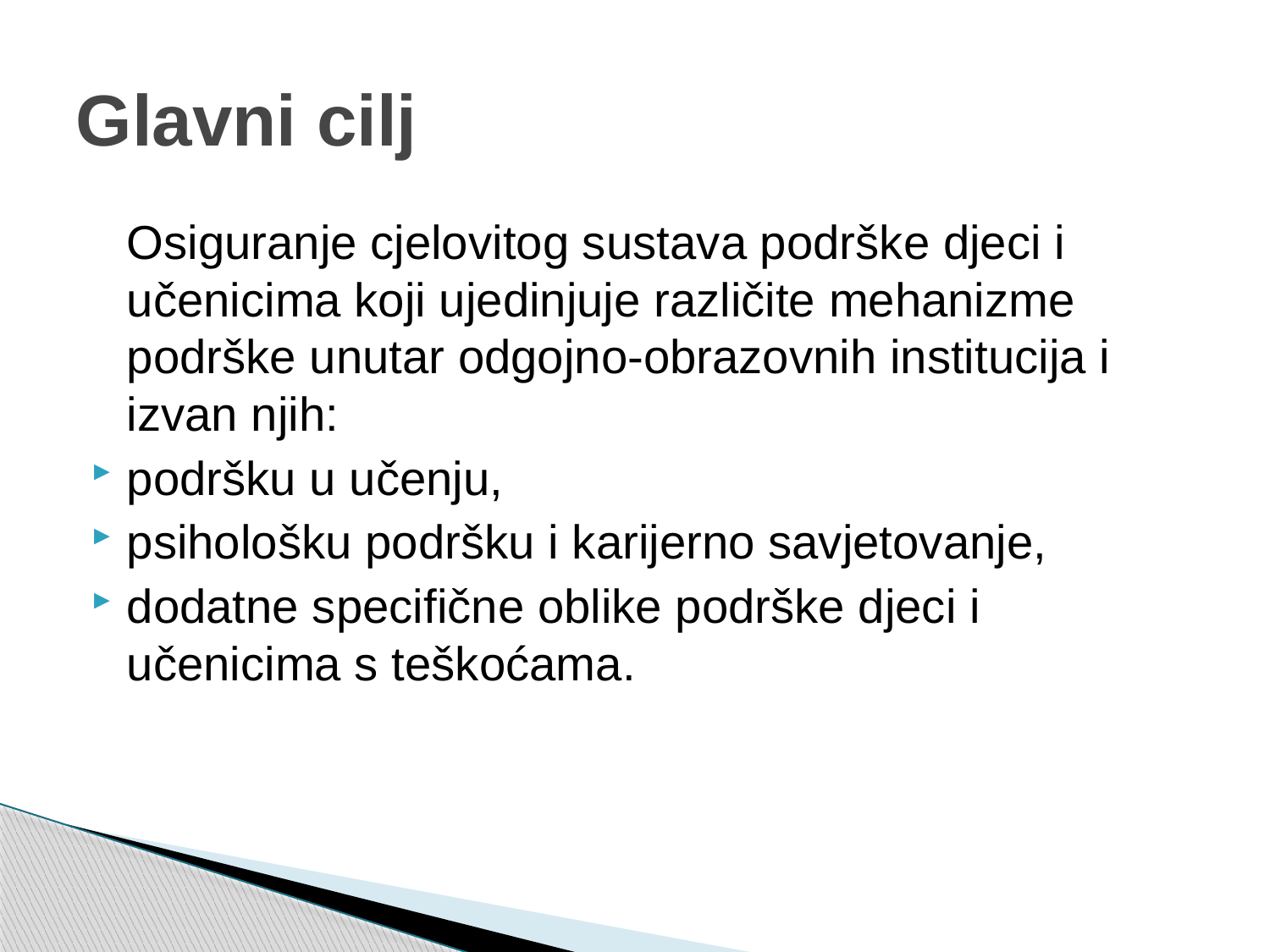

# Glavni cilj
	Osiguranje cjelovitog sustava podrške djeci i učenicima koji ujedinjuje različite mehanizme podrške unutar odgojno-obrazovnih institucija i izvan njih:
podršku u učenju,
psihološku podršku i karijerno savjetovanje,
dodatne specifične oblike podrške djeci i učenicima s teškoćama.